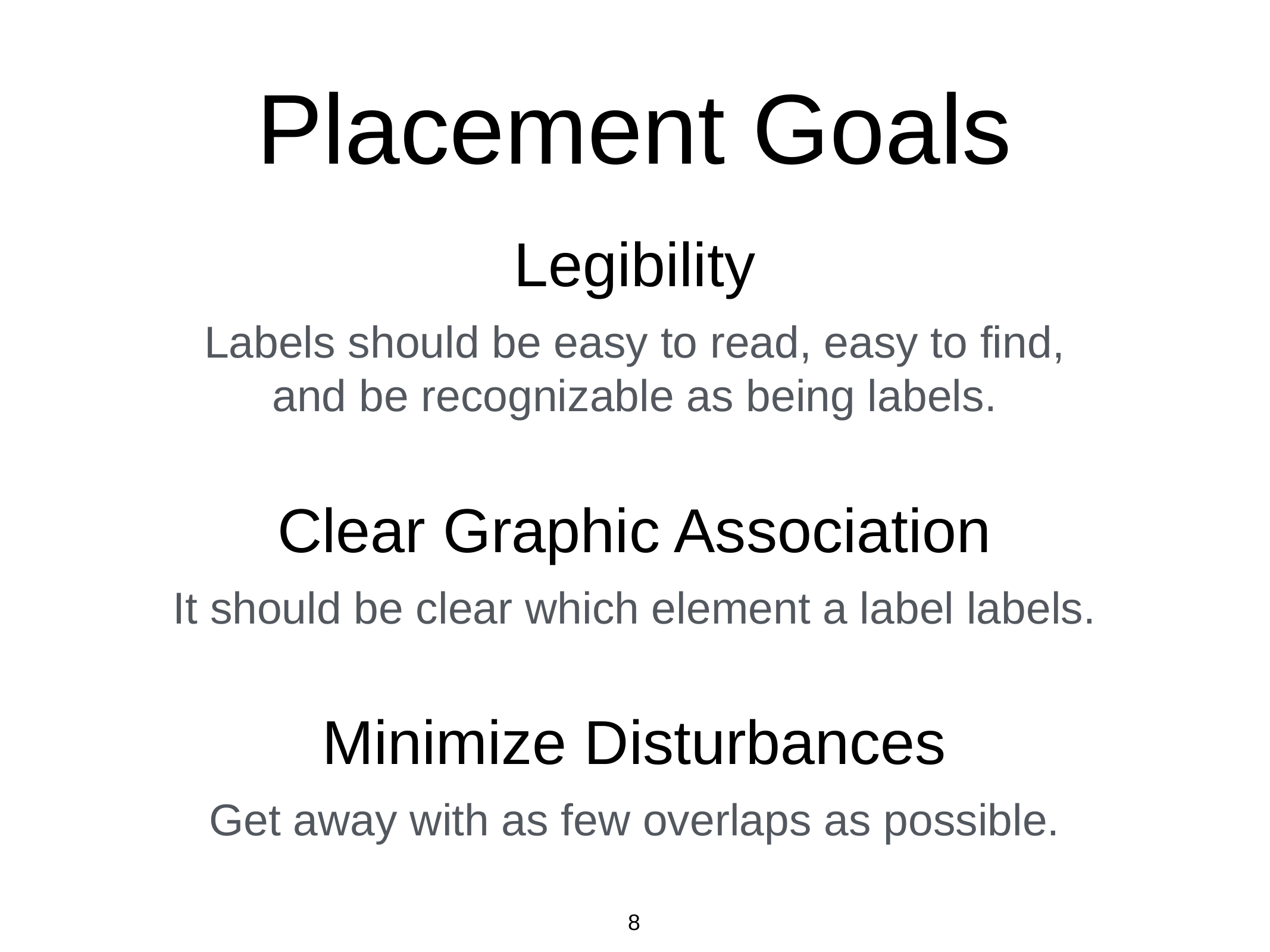

# Placement Goals
Legibility
Labels should be easy to read, easy to find,
and be recognizable as being labels.
Clear Graphic Association
It should be clear which element a label labels.
Minimize Disturbances
Get away with as few overlaps as possible.
8